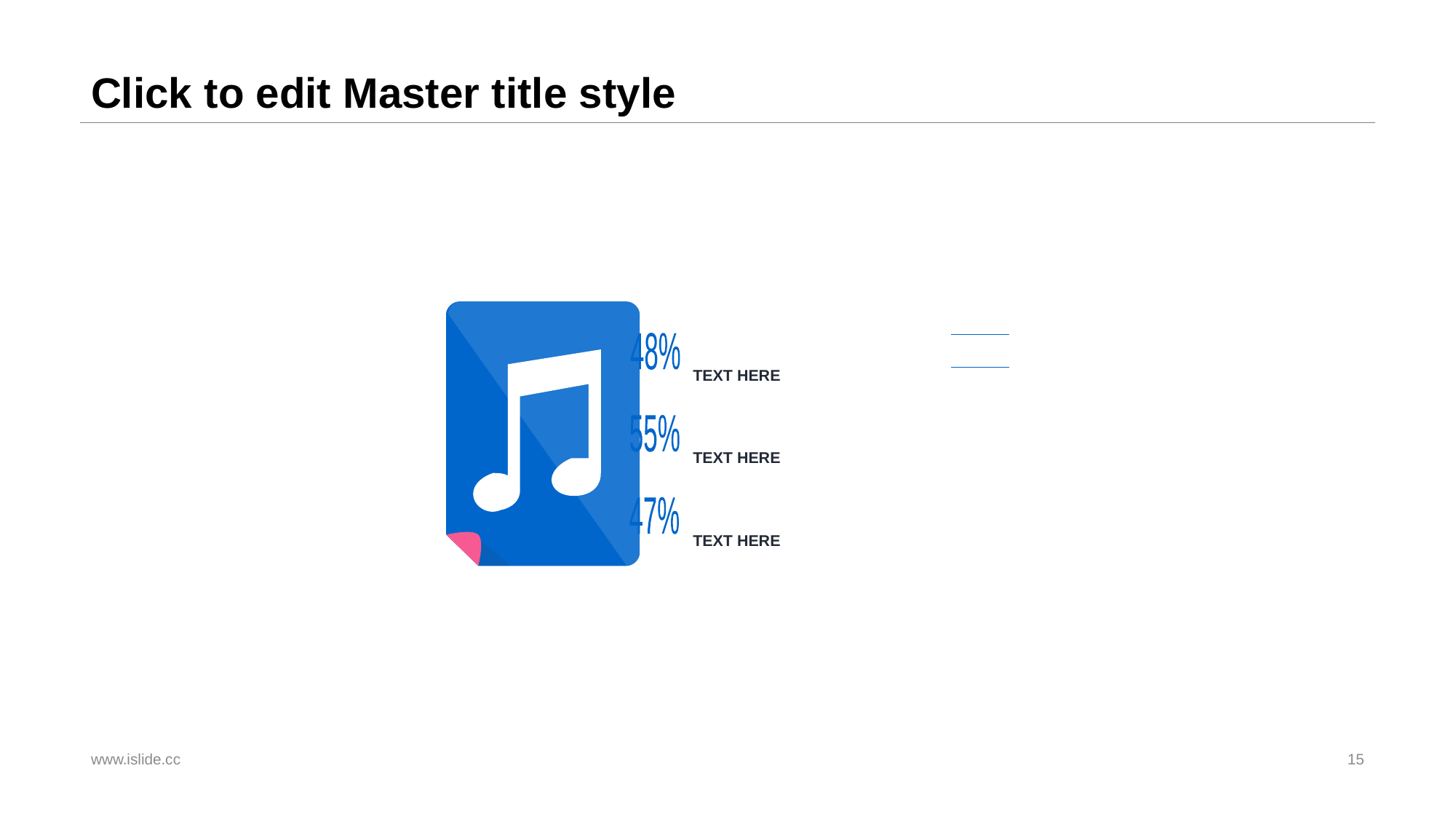

# Click to edit Master title style

48%

TEXT HERE

55%

TEXT HERE

47%

TEXT HERE

www.islide.cc
15